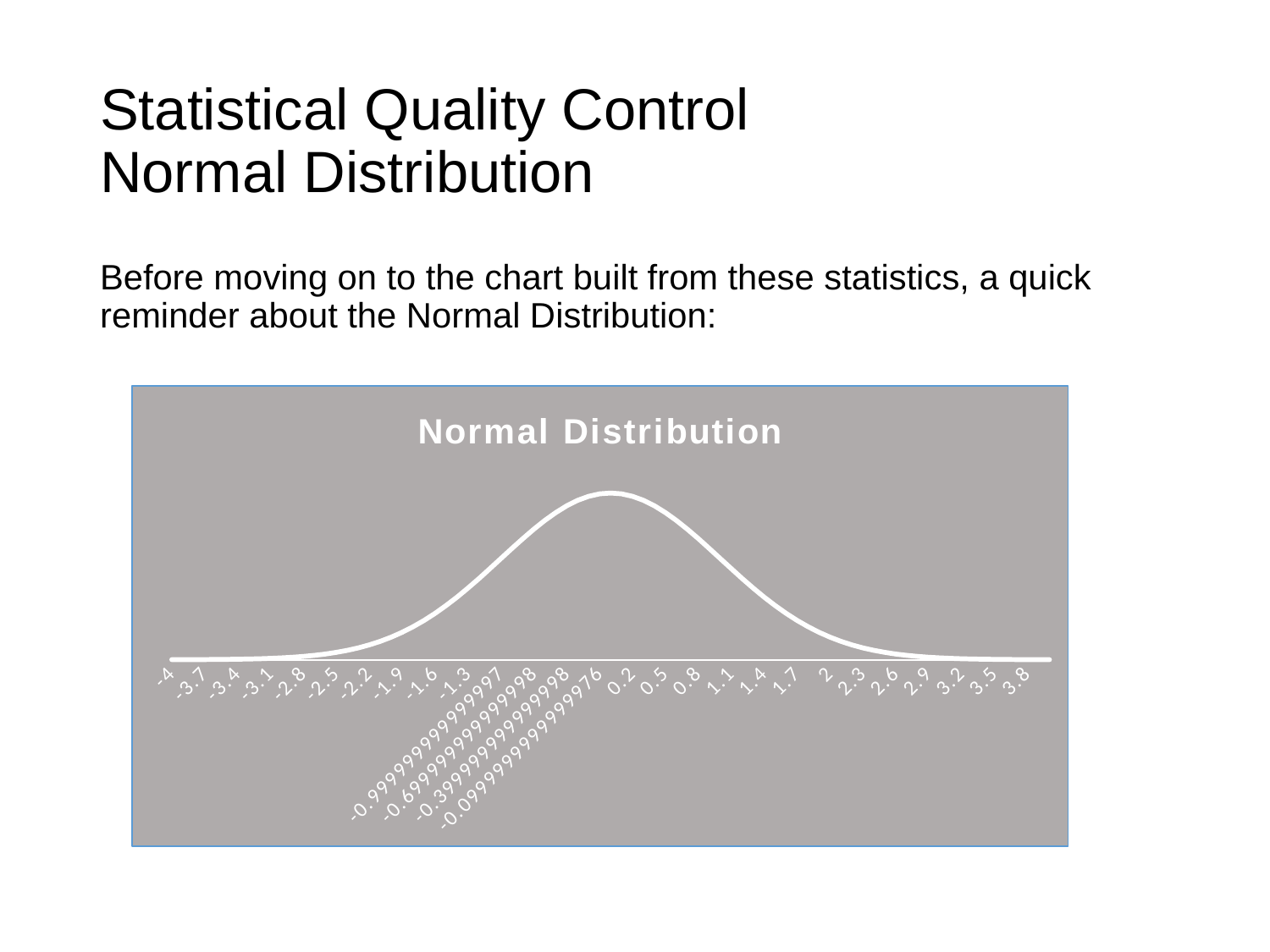

# Statistical Quality Control Normal Distribution
Before moving on to the chart built from these statistics, a quick reminder about the Normal Distribution:

### Chart: Normal Distribution

| Category |  |
|---|---|
| -4 | 0.00013383022576488537 |
| -3.9 | 0.00019865547139277272 |
| -3.8 | 0.00029194692579146027 |
| -3.6999999999999997 | 0.0004247802705507522 |
| -3.5999999999999996 | 0.000611901930113773 |
| -3.4999999999999996 | 0.0008726826950457617 |
| -3.3999999999999995 | 0.001232219168473021 |
| -3.2999999999999994 | 0.0017225689390536843 |
| -3.1999999999999993 | 0.0023840882014648486 |
| -3.0999999999999992 | 0.0032668190561999273 |
| -2.9999999999999991 | 0.004431848411938019 |
| -2.899999999999999 | 0.005952532419775869 |
| -2.7999999999999989 | 0.00791545158297999 |
| -2.6999999999999988 | 0.010420934814422628 |
| -2.5999999999999988 | 0.013582969233685661 |
| -2.4999999999999987 | 0.0175283004935686 |
| -2.3999999999999986 | 0.02239453029484297 |
| -2.2999999999999985 | 0.028327037741601276 |
| -2.1999999999999984 | 0.03547459284623157 |
| -2.0999999999999983 | 0.04398359598042735 |
| -1.9999999999999982 | 0.05399096651318825 |
| -1.8999999999999981 | 0.06561581477467683 |
| -1.799999999999998 | 0.07895015830089443 |
| -1.699999999999998 | 0.09404907737688725 |
| -1.5999999999999979 | 0.11092083467945592 |
| -1.4999999999999978 | 0.12951759566589216 |
| -1.3999999999999977 | 0.14972746563574535 |
| -1.2999999999999976 | 0.1713685920478079 |
| -1.1999999999999975 | 0.19418605498321354 |
| -1.0999999999999974 | 0.21785217703255116 |
| -0.99999999999999745 | 0.24197072451914398 |
| -0.89999999999999747 | 0.2660852498987554 |
| -0.79999999999999749 | 0.28969155276148334 |
| -0.69999999999999751 | 0.3122539333667618 |
| -0.59999999999999754 | 0.3332246028918001 |
| -0.49999999999999756 | 0.3520653267642999 |
| -0.39999999999999758 | 0.36827014030332367 |
| -0.2999999999999976 | 0.3813878154605244 |
| -0.1999999999999976 | 0.3910426939754561 |
| -9.9999999999997591E-2 | 0.39695254747701186 |
| 0 | 0.3989422804014327 |
| 0.1 | 0.3969525474770118 |
| 0.2 | 0.3910426939754559 |
| 0.30000000000000004 | 0.3813878154605241 |
| 0.4 | 0.36827014030332333 |
| 0.5 | 0.3520653267642995 |
| 0.6 | 0.33322460289179967 |
| 0.7 | 0.31225393336676127 |
| 0.79999999999999993 | 0.2896915527614828 |
| 0.89999999999999991 | 0.26608524989875487 |
| 0.99999999999999989 | 0.24197072451914342 |
| 1.0999999999999999 | 0.21785217703255058 |
| 1.2 | 0.19418605498321295 |
| 1.3 | 0.17136859204780736 |
| 1.4000000000000001 | 0.14972746563574482 |
| 1.5000000000000002 | 0.12951759566589166 |
| 1.6000000000000003 | 0.11092083467945553 |
| 1.7000000000000004 | 0.09404907737688686 |
| 1.8000000000000005 | 0.0789501583008941 |
| 1.9000000000000006 | 0.06561581477467653 |
| 2.0000000000000004 | 0.05399096651318801 |
| 2.1000000000000005 | 0.043983595980427156 |
| 2.2000000000000006 | 0.03547459284623139 |
| 2.3000000000000007 | 0.02832703774160112 |
| 2.4000000000000008 | 0.02239453029484285 |
| 2.5000000000000009 | 0.017528300493568502 |
| 2.600000000000001 | 0.013582969233685583 |
| 2.7000000000000011 | 0.010420934814422567 |
| 2.8000000000000012 | 0.007915451582979939 |
| 2.9000000000000012 | 0.005952532419775832 |
| 3.0000000000000013 | 0.004431848411937991 |
| 3.1000000000000014 | 0.0032668190561999074 |
| 3.2000000000000015 | 0.0023840882014648317 |
| 3.3000000000000016 | 0.0017225689390536704 |
| 3.4000000000000017 | 0.0012322191684730121 |
| 3.5000000000000018 | 0.0008726826950457547 |
| 3.6000000000000019 | 0.0006119019301137681 |
| 3.700000000000002 | 0.0004247802705507488 |
| 3.800000000000002 | 0.00029194692579145794 |
| 3.9000000000000021 | 0.00019865547139277093 |
| 4.0000000000000018 | 0.00013383022576488442 |